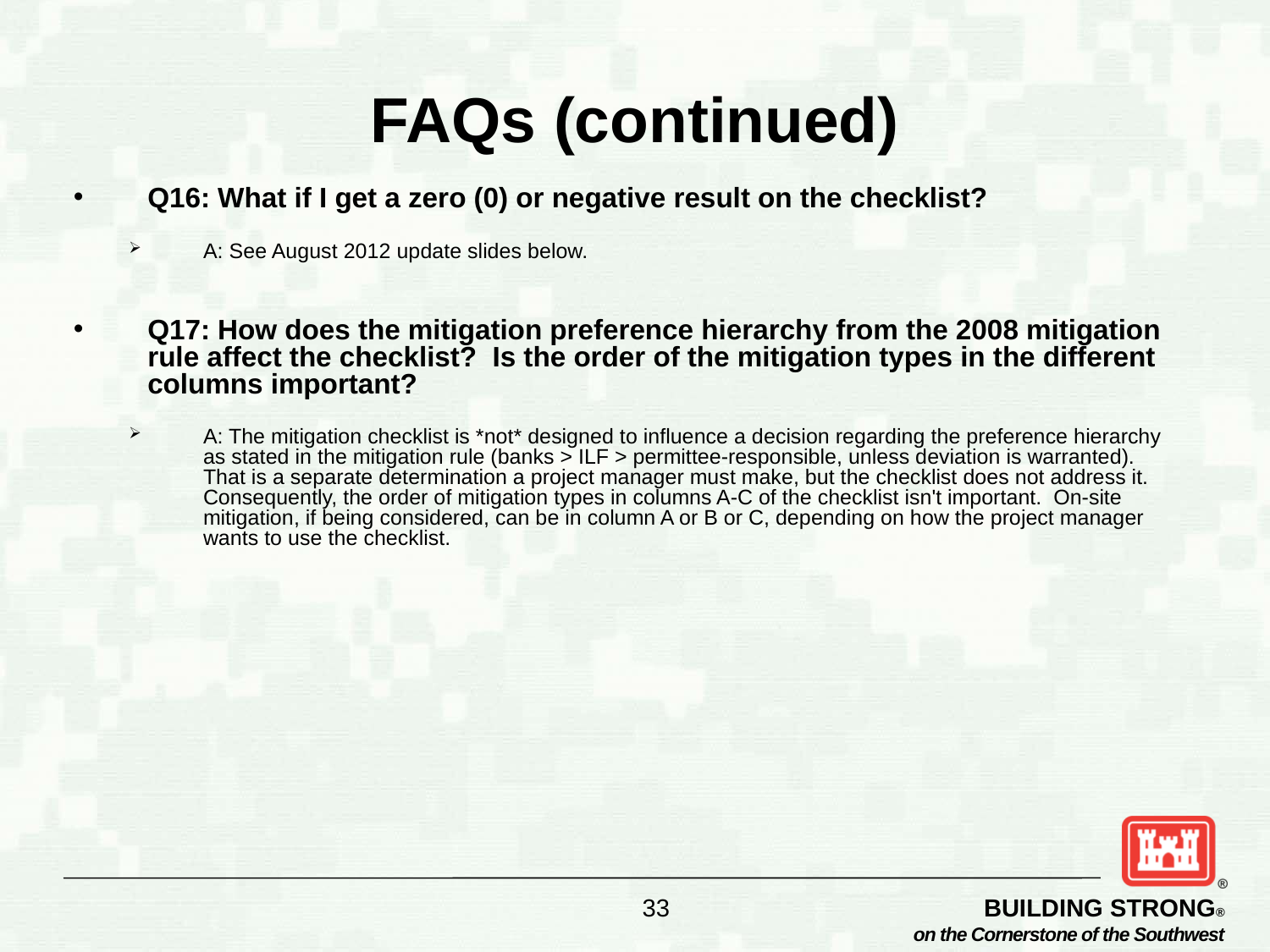

# FAQs (continued)
Q16: What if I get a zero (0) or negative result on the checklist?

A: See August 2012 update slides below.

Q17: How does the mitigation preference hierarchy from the 2008 mitigation rule affect the checklist?  Is the order of the mitigation types in the different columns important?

A: The mitigation checklist is *not* designed to influence a decision regarding the preference hierarchy as stated in the mitigation rule (banks > ILF > permittee-responsible, unless deviation is warranted).  That is a separate determination a project manager must make, but the checklist does not address it.  Consequently, the order of mitigation types in columns A-C of the checklist isn't important.  On-site mitigation, if being considered, can be in column A or B or C, depending on how the project manager wants to use the checklist.

33